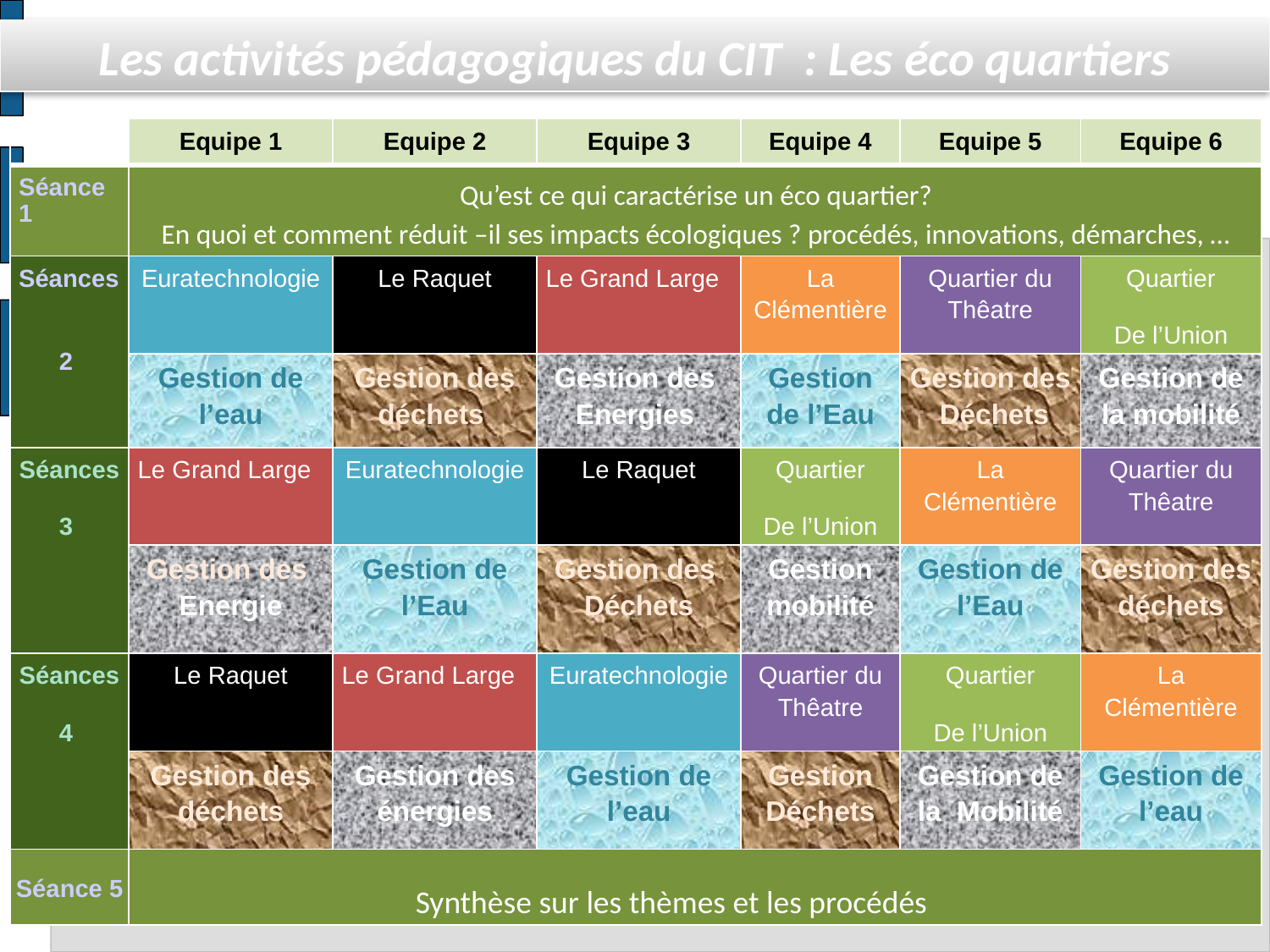

Les activités pédagogiques du CIT  : Les éco quartiers
|  | Equipe 1 | Equipe 2 | Equipe 3 | Equipe 4 | Equipe 5 | Equipe 6 |
| --- | --- | --- | --- | --- | --- | --- |
| Séance 1 |  |  |  |  |  |  |
| Séances 2 | Euratechnologie | Le Raquet | Le Grand Large | La Clémentière | Quartier du Thêatre | Quartier De l’Union |
|  | Gestion de l’eau | Gestion des déchets | Gestion des Energies | Gestion de l’Eau | Gestion des Déchets | Gestion de la mobilité |
| Séances 3 | Le Grand Large | Euratechnologie | Le Raquet | Quartier De l’Union | La Clémentière | Quartier du Thêatre |
|  | Gestion des Energie | Gestion de l’Eau | Gestion des Déchets | Gestion mobilité | Gestion de l’Eau | Gestion des déchets |
| Séances 4 | Le Raquet | Le Grand Large | Euratechnologie | Quartier du Thêatre | Quartier De l’Union | La Clémentière |
|  | Gestion des déchets | Gestion des énergies | Gestion de l’eau | Gestion Déchets | Gestion de la Mobilité | Gestion de l’eau |
| Séance 5 |  |  |  |  |  |  |
Qu’est ce qui caractérise un éco quartier?
En quoi et comment réduit –il ses impacts écologiques ? procédés, innovations, démarches, …
Synthèse sur les thèmes et les procédés